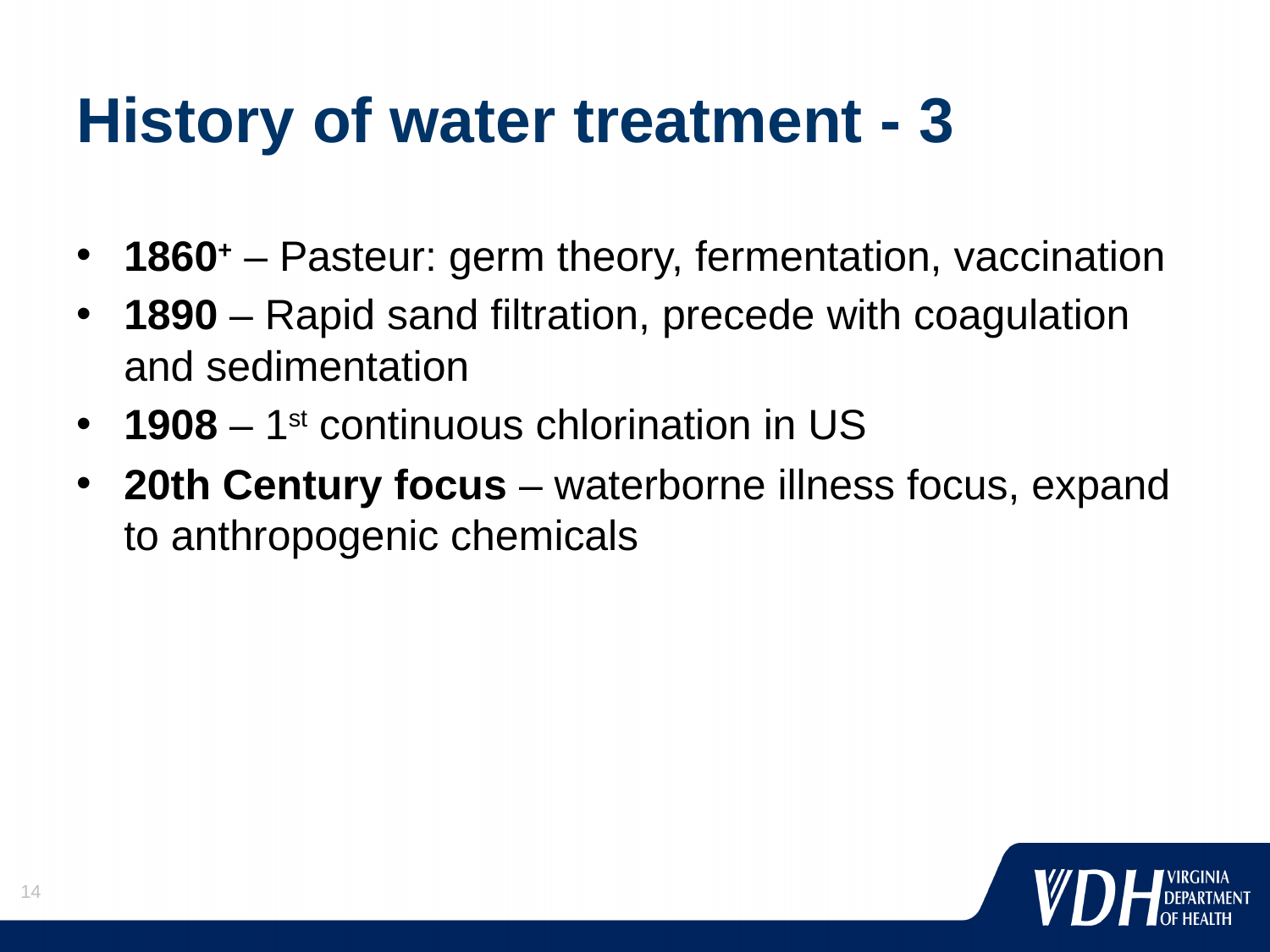

# History of water treatment - 3
1860+ – Pasteur: germ theory, fermentation, vaccination
1890 – Rapid sand filtration, precede with coagulation and sedimentation
1908 – 1st continuous chlorination in US
20th Century focus – waterborne illness focus, expand to anthropogenic chemicals

14